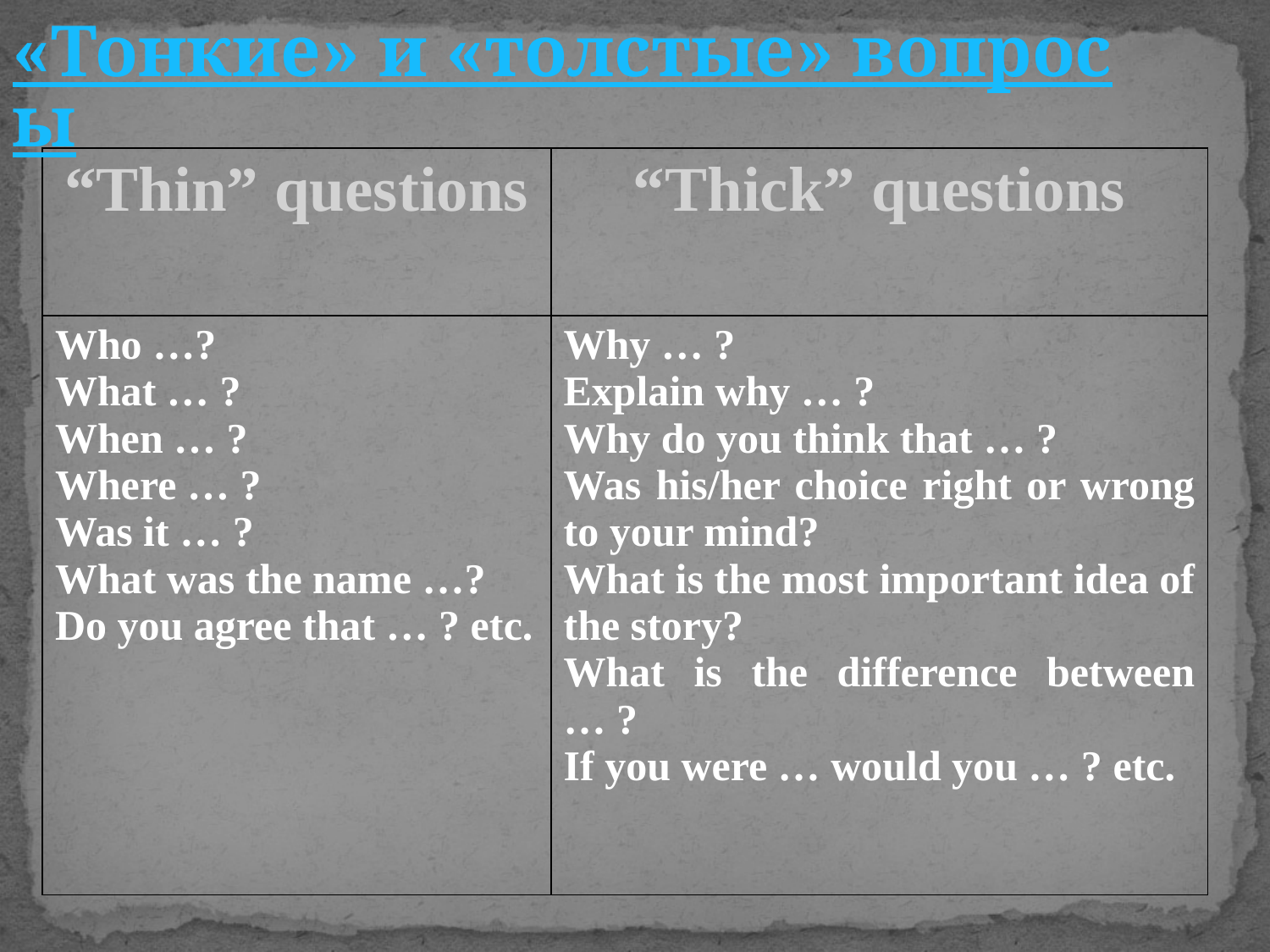

«Тонкие» и «толстые» вопросы
| “Thin” questions | “Thick” questions |
| --- | --- |
| Who …? What … ? When … ? Where … ? Was it … ? What was the name …? Do you agree that … ? etc. | Why … ? Explain why … ? Why do you think that … ? Was his/her choice right or wrong to your mind? What is the most important idea of the story? What is the difference between … ? If you were … would you … ? etc. |